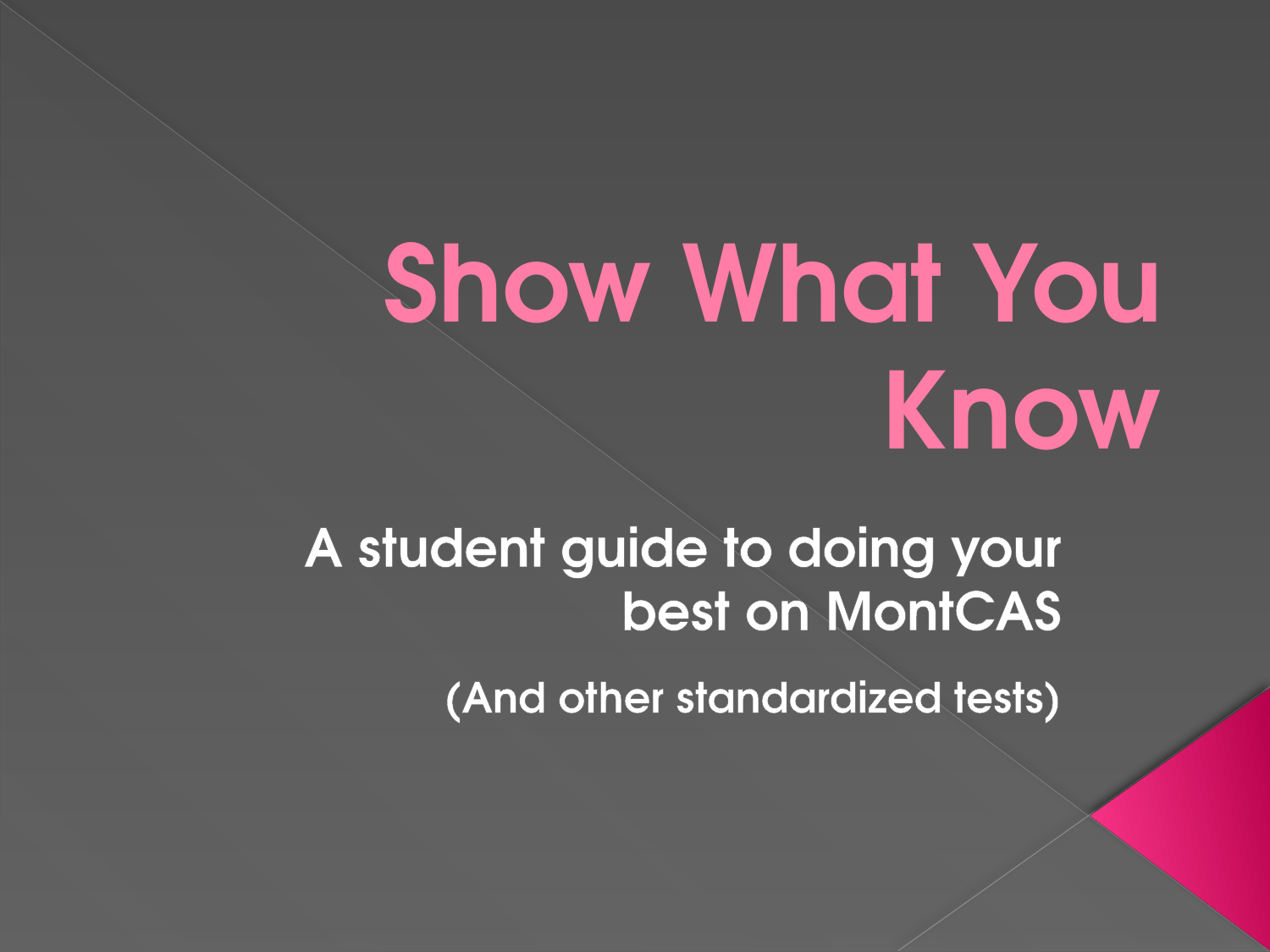

# Show What You Know
A student guide to doing your best on MontCAS

(And other standardized tests)